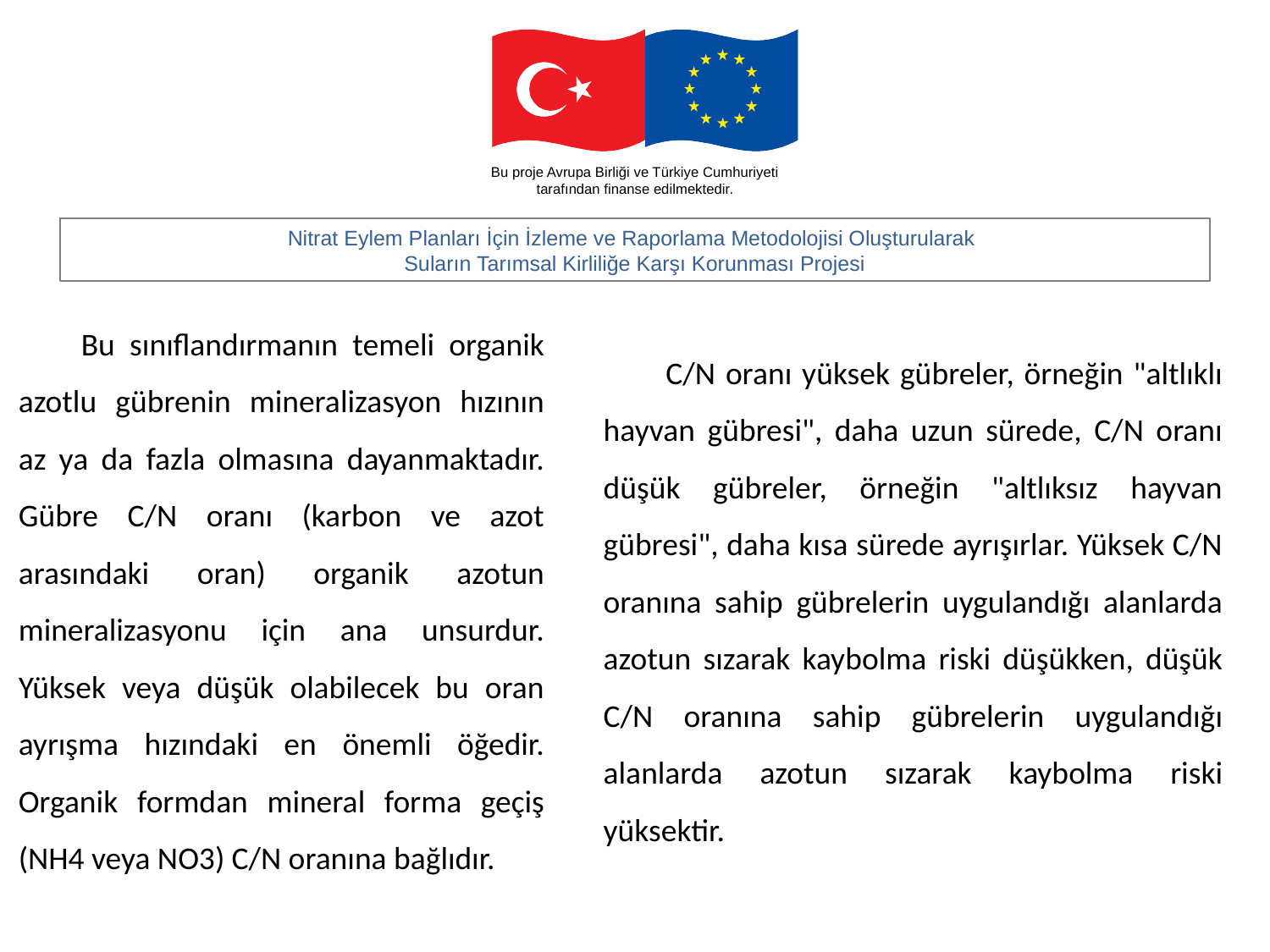

#
Bu sınıflandırmanın temeli organik azotlu gübrenin mineralizasyon hızının az ya da fazla olmasına dayanmaktadır. Gübre C/N oranı (karbon ve azot arasındaki oran) organik azotun mineralizasyonu için ana unsurdur. Yüksek veya düşük olabilecek bu oran ayrışma hızındaki en önemli öğedir. Organik formdan mineral forma geçiş (NH4 veya NO3) C/N oranına bağlıdır.
C/N oranı yüksek gübreler, örneğin "altlıklı hayvan gübresi", daha uzun sürede, C/N oranı düşük gübreler, örneğin "altlıksız hayvan gübresi", daha kısa sürede ayrışırlar. Yüksek C/N oranına sahip gübrelerin uygulandığı alanlarda azotun sızarak kaybolma riski düşükken, düşük C/N oranına sahip gübrelerin uygulandığı alanlarda azotun sızarak kaybolma riski yüksektir.